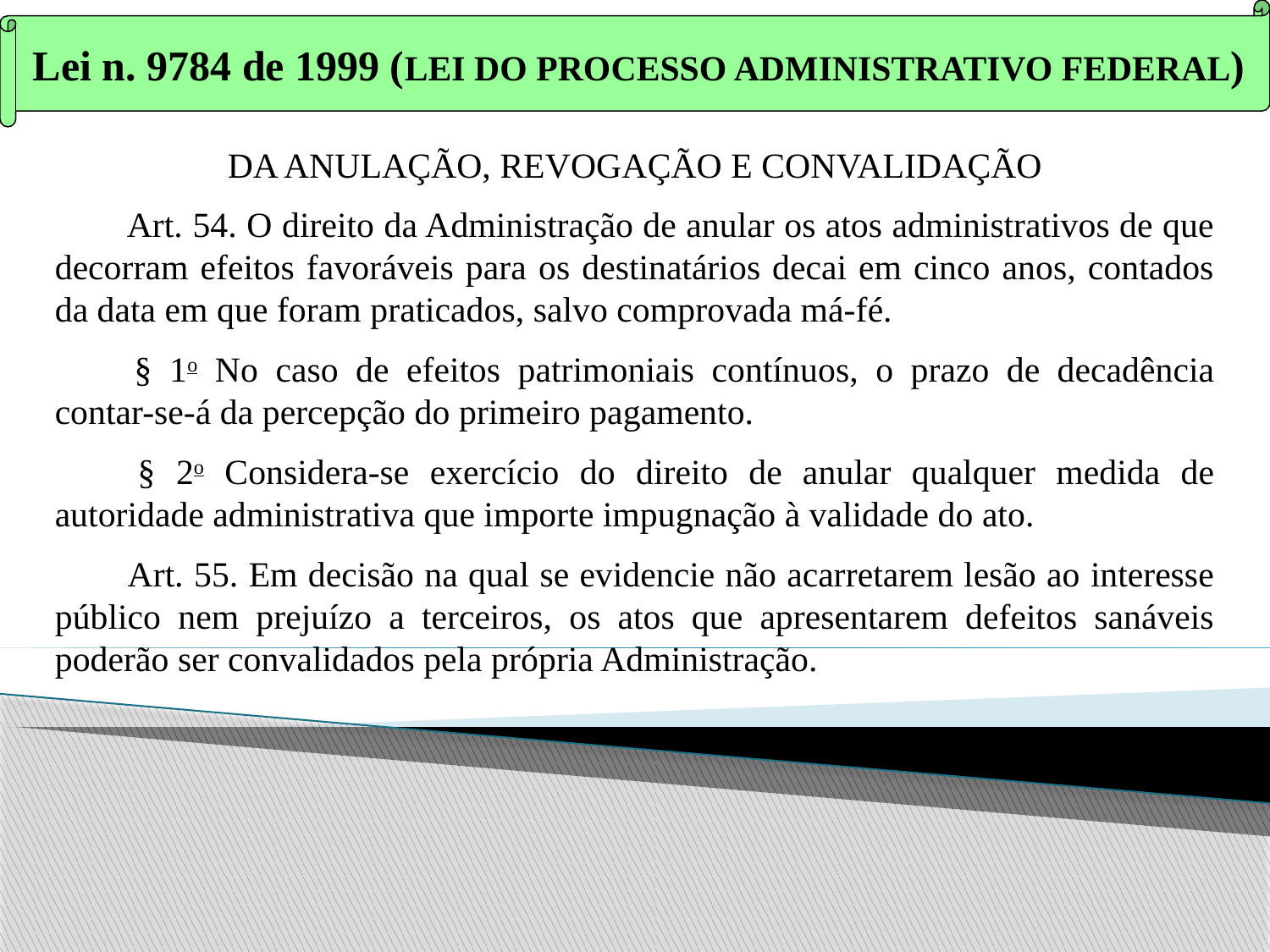

Lei n. 9784 de 1999 (LEI DO PROCESSO ADMINISTRATIVO FEDERAL)
DA ANULAÇÃO, REVOGAÇÃO E CONVALIDAÇÃO
        Art. 54. O direito da Administração de anular os atos administrativos de que decorram efeitos favoráveis para os destinatários decai em cinco anos, contados da data em que foram praticados, salvo comprovada má-fé.
        § 1o No caso de efeitos patrimoniais contínuos, o prazo de decadência contar-se-á da percepção do primeiro pagamento.
        § 2o Considera-se exercício do direito de anular qualquer medida de autoridade administrativa que importe impugnação à validade do ato.
        Art. 55. Em decisão na qual se evidencie não acarretarem lesão ao interesse público nem prejuízo a terceiros, os atos que apresentarem defeitos sanáveis poderão ser convalidados pela própria Administração.